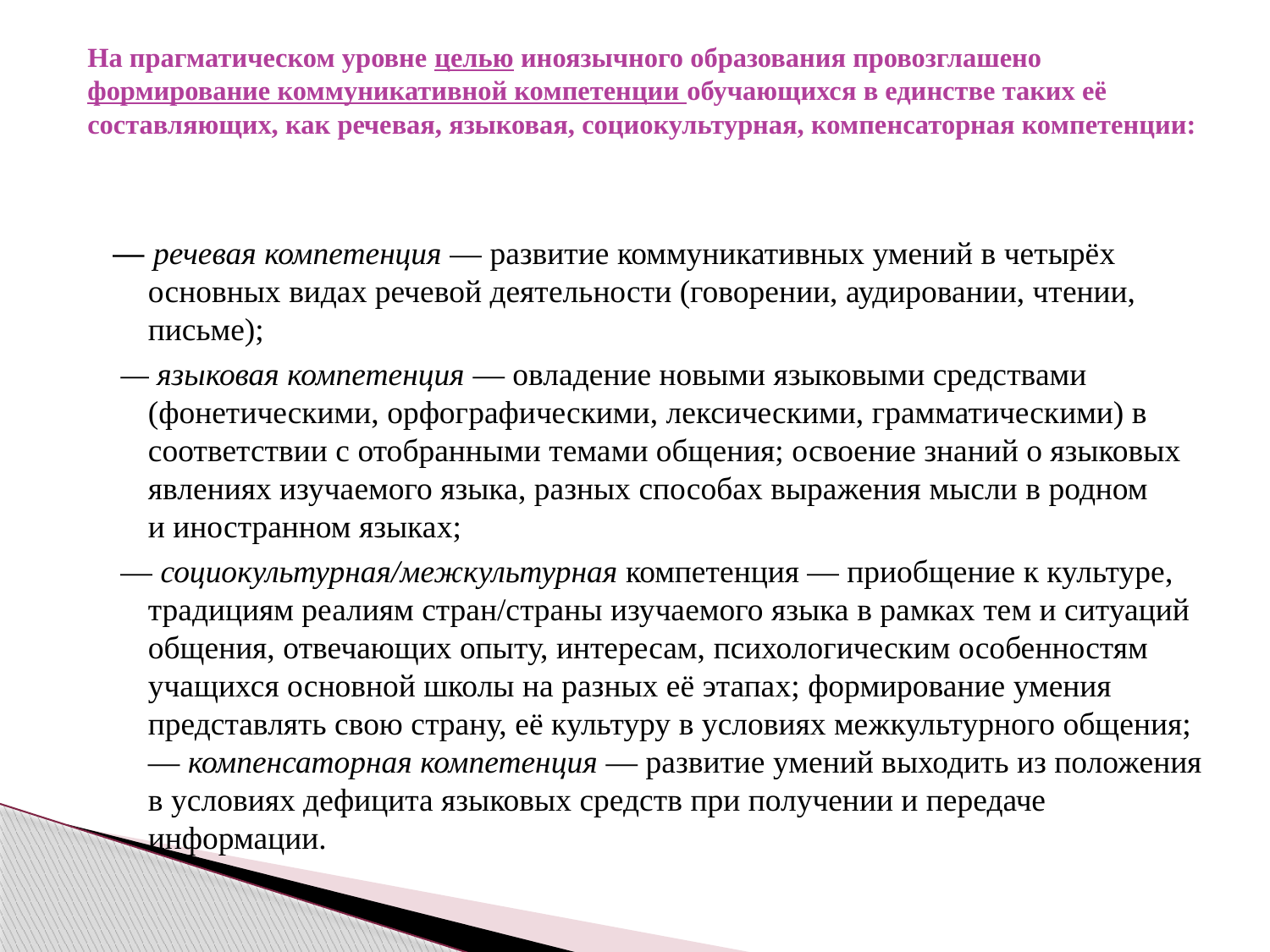

# На прагматическом уровне целью иноязычного образования провозглашено формирование коммуникативной компетенции обучающихся в единстве таких её составляющих, как речевая, языковая, социокультурная, компенсаторная компетенции:
— речевая компетенция — развитие коммуникативных умений в четырёх основных видах речевой деятельности (говорении, аудировании, чтении, письме);
 — языковая компетенция — овладение новыми языковыми средствами (фонетическими, орфографическими, лексическими, грамматическими) в соответствии c отобранными темами общения; освоение знаний о языковых явлениях изучаемого языка, разных способах выражения мысли в родном и иностранном языках;
 — социокультурная/межкультурная компетенция — приобщение к культуре, традициям реалиям стран/страны изучаемого языка в рамках тем и ситуаций общения, отвечающих опыту, интересам, психологическим особенностям учащихся основной школы на разных её этапах; формирование умения представлять свою страну, её культуру в условиях межкультурного общения; — компенсаторная компетенция — развитие умений выходить из положения в условиях дефицита языковых средств при получении и передаче информации.